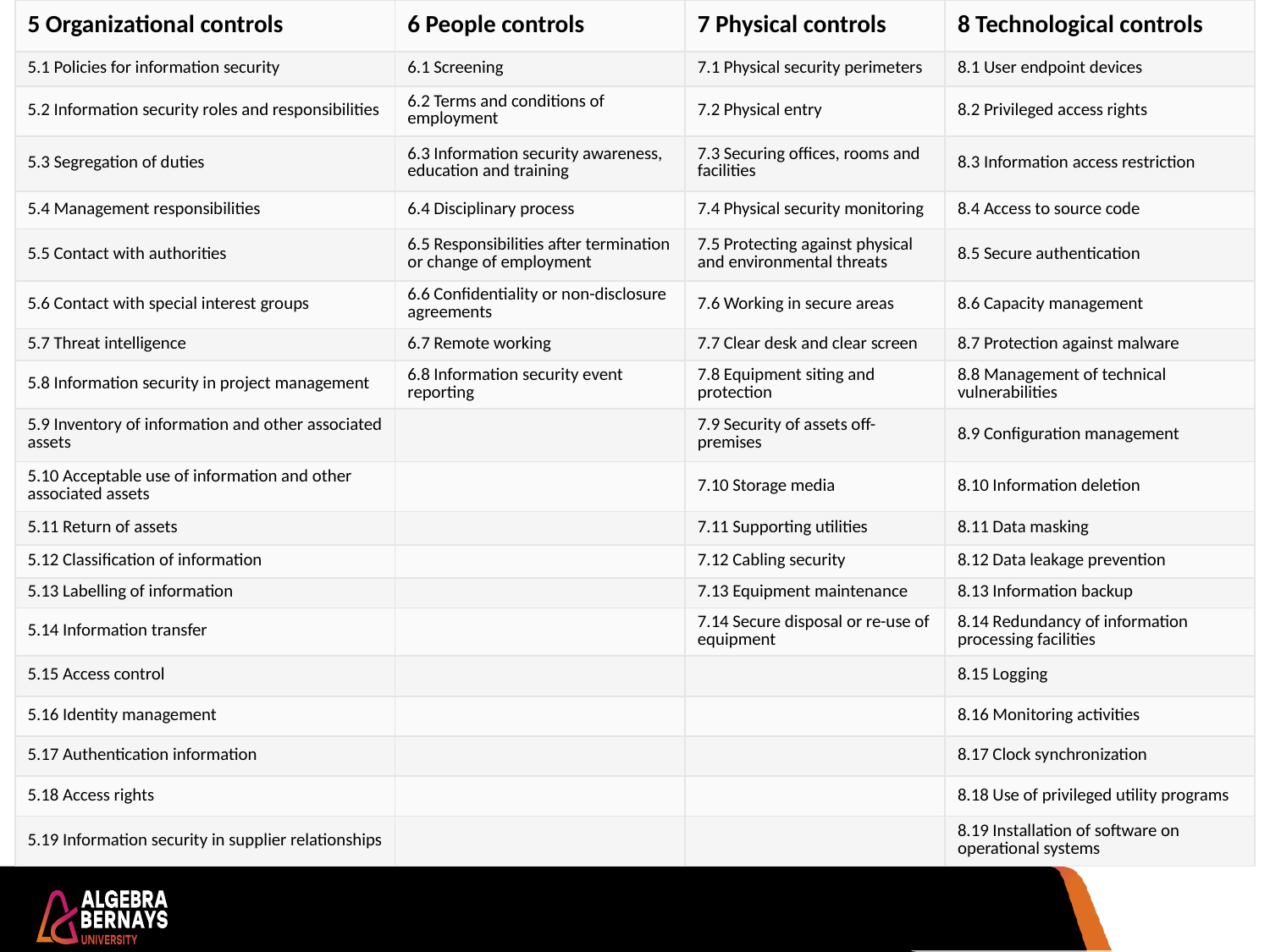

| 5 Organizational controls | 6 People controls | 7 Physical controls | 8 Technological controls |
| --- | --- | --- | --- |
| 5.1 Policies for information security | 6.1 Screening | 7.1 Physical security perimeters | 8.1 User endpoint devices |
| 5.2 Information security roles and responsibilities | 6.2 Terms and conditions of employment | 7.2 Physical entry | 8.2 Privileged access rights |
| 5.3 Segregation of duties | 6.3 Information security awareness, education and training | 7.3 Securing offices, rooms and facilities | 8.3 Information access restriction |
| 5.4 Management responsibilities | 6.4 Disciplinary process | 7.4 Physical security monitoring | 8.4 Access to source code |
| 5.5 Contact with authorities | 6.5 Responsibilities after termination or change of employment | 7.5 Protecting against physical and environmental threats | 8.5 Secure authentication |
| 5.6 Contact with special interest groups | 6.6 Confidentiality or non-disclosure agreements | 7.6 Working in secure areas | 8.6 Capacity management |
| 5.7 Threat intelligence | 6.7 Remote working | 7.7 Clear desk and clear screen | 8.7 Protection against malware |
| 5.8 Information security in project management | 6.8 Information security event reporting | 7.8 Equipment siting and protection | 8.8 Management of technical vulnerabilities |
| 5.9 Inventory of information and other associated assets |  | 7.9 Security of assets off-premises | 8.9 Configuration management |
| 5.10 Acceptable use of information and other associated assets |  | 7.10 Storage media | 8.10 Information deletion |
| 5.11 Return of assets |  | 7.11 Supporting utilities | 8.11 Data masking |
| 5.12 Classification of information |  | 7.12 Cabling security | 8.12 Data leakage prevention |
| 5.13 Labelling of information |  | 7.13 Equipment maintenance | 8.13 Information backup |
| 5.14 Information transfer |  | 7.14 Secure disposal or re-use of equipment | 8.14 Redundancy of information processing facilities |
| 5.15 Access control |  |  | 8.15 Logging |
| 5.16 Identity management |  |  | 8.16 Monitoring activities |
| 5.17 Authentication information |  |  | 8.17 Clock synchronization |
| 5.18 Access rights |  |  | 8.18 Use of privileged utility programs |
| 5.19 Information security in supplier relationships |  |  | 8.19 Installation of software on operational systems |
#